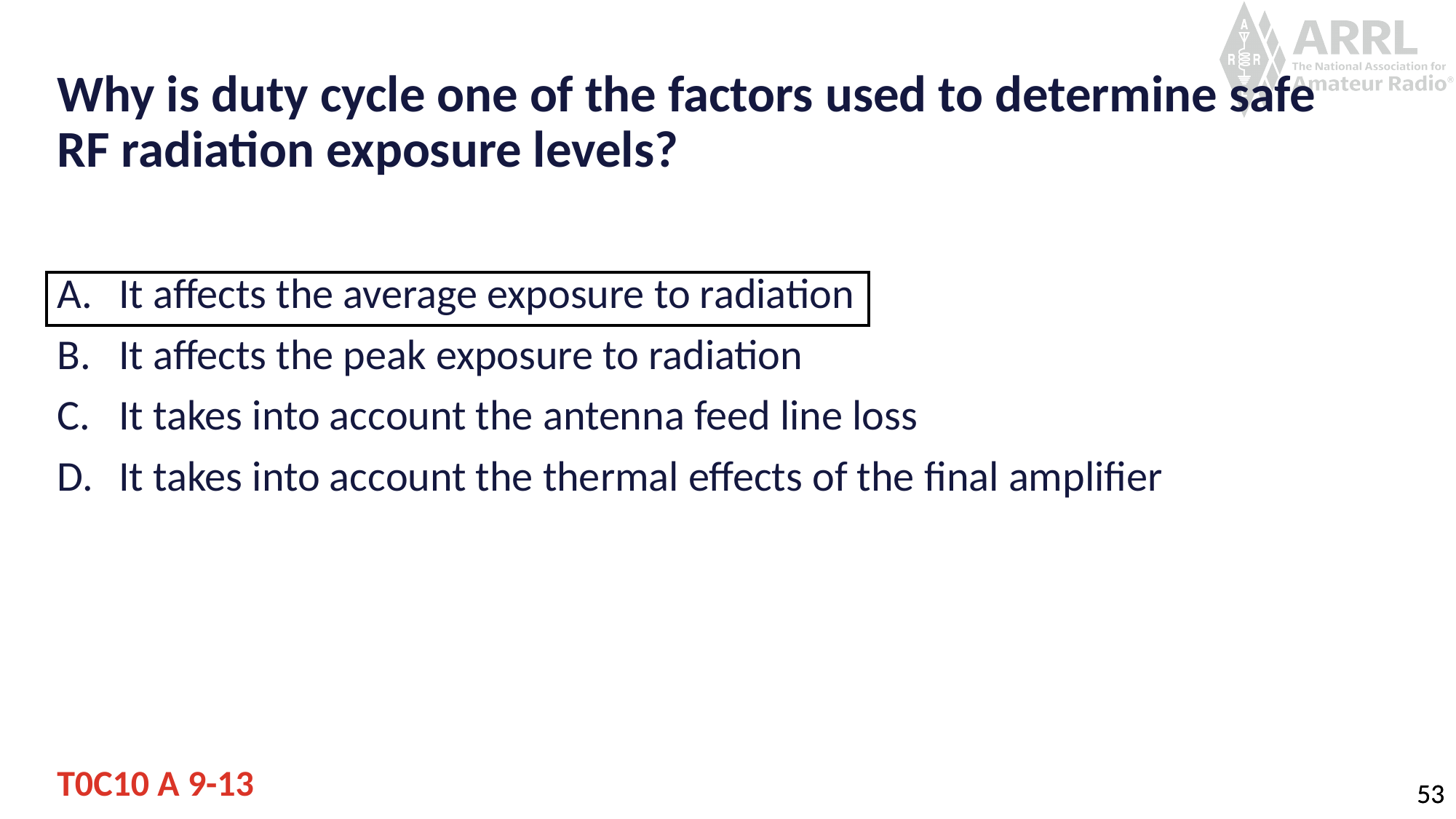

# Why is duty cycle one of the factors used to determine safe RF radiation exposure levels?
It affects the average exposure to radiation
It affects the peak exposure to radiation
It takes into account the antenna feed line loss
It takes into account the thermal effects of the final amplifier

T0C10 A 9-13